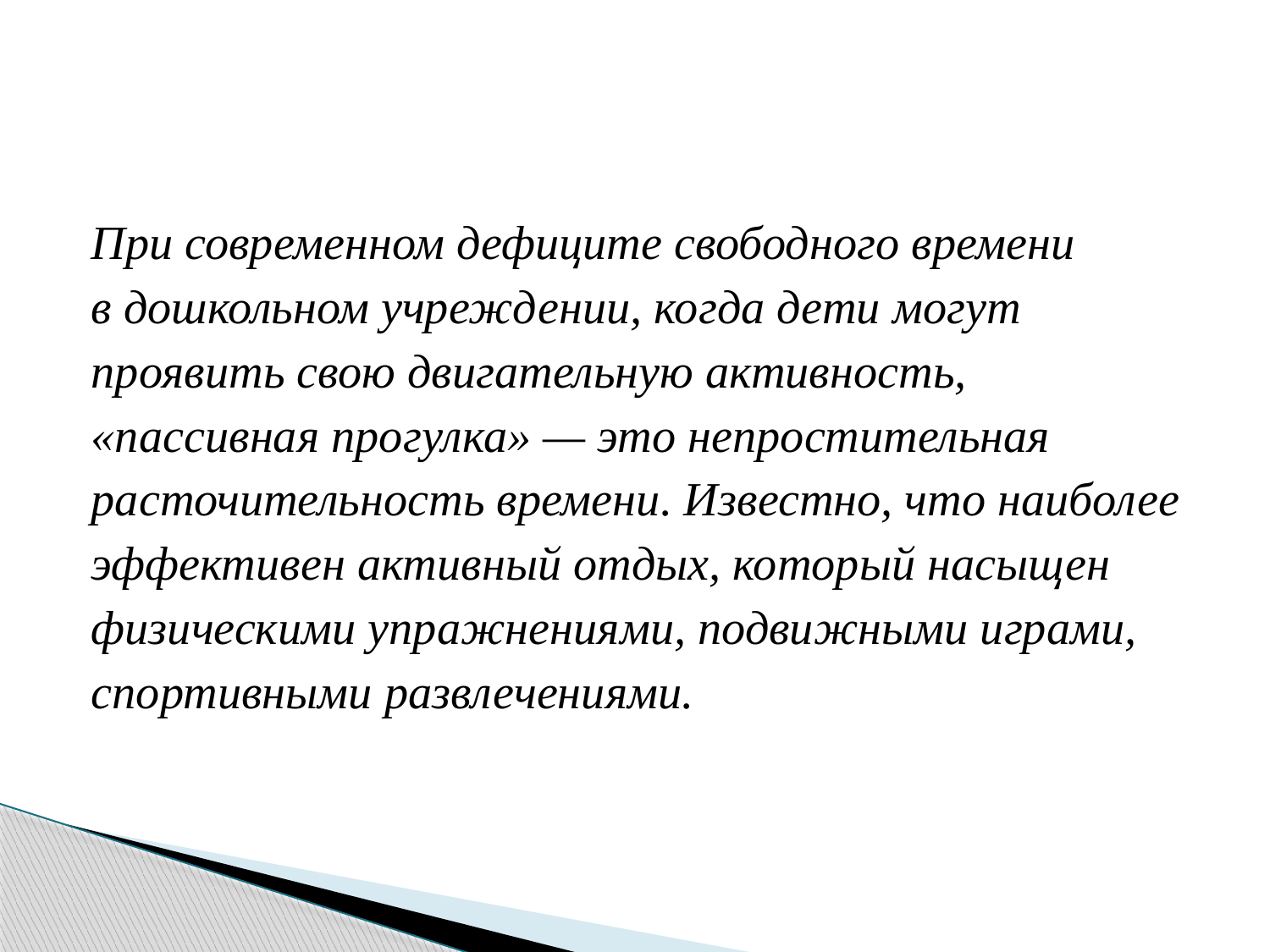

#
При современном дефиците свободного времени
в дошкольном учреждении, когда дети могут
проявить свою двигательную активность,
«пассивная прогулка» — это непростительная
расточительность времени. Известно, что наиболее
эффективен активный отдых, который насыщен
физическими упражнениями, подвижными играми,
спортивны­ми развлечениями.